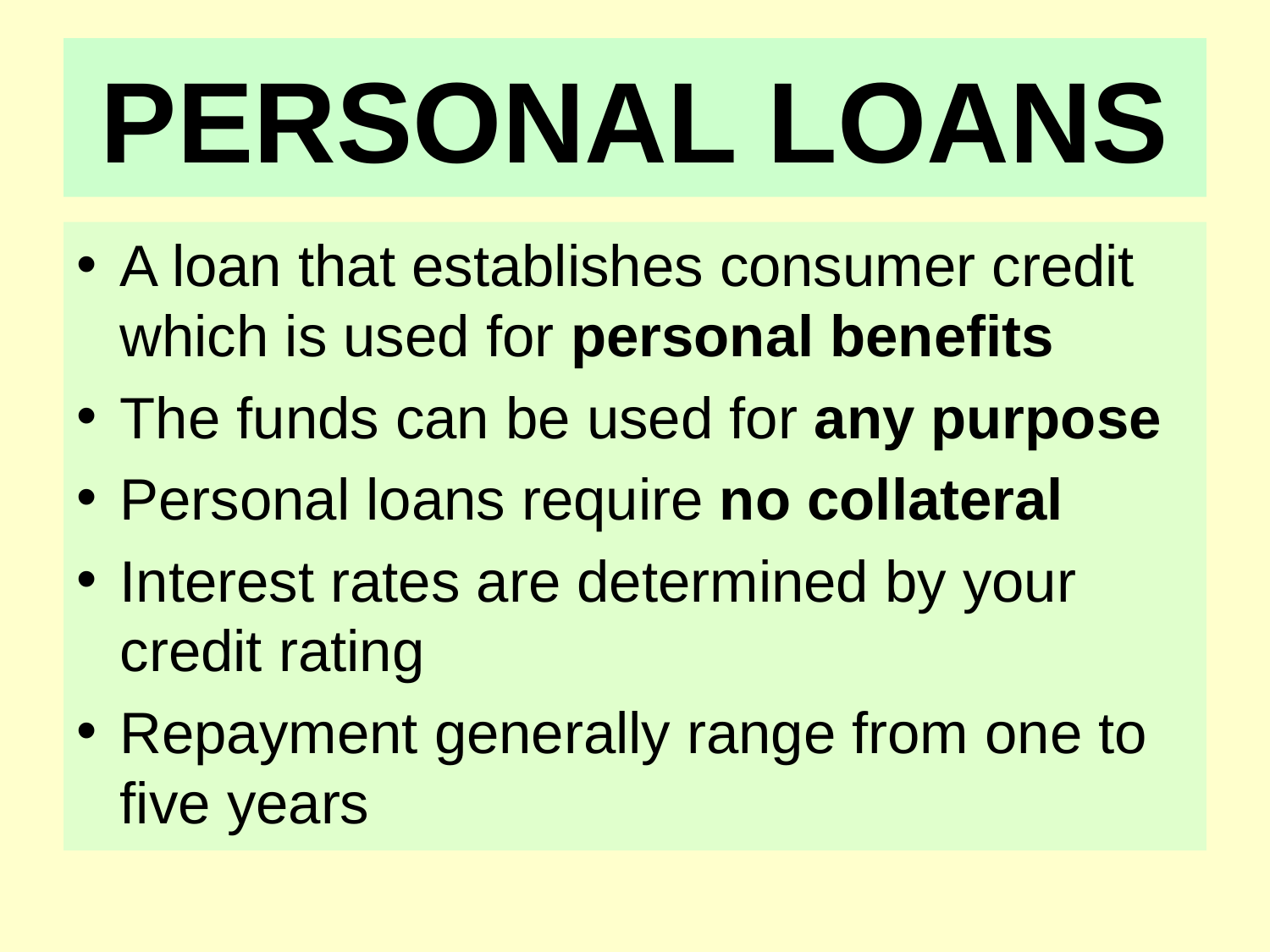

# PERSONAL LOANS
A loan that establishes consumer credit which is used for personal benefits
The funds can be used for any purpose
Personal loans require no collateral
Interest rates are determined by your credit rating
Repayment generally range from one to five years